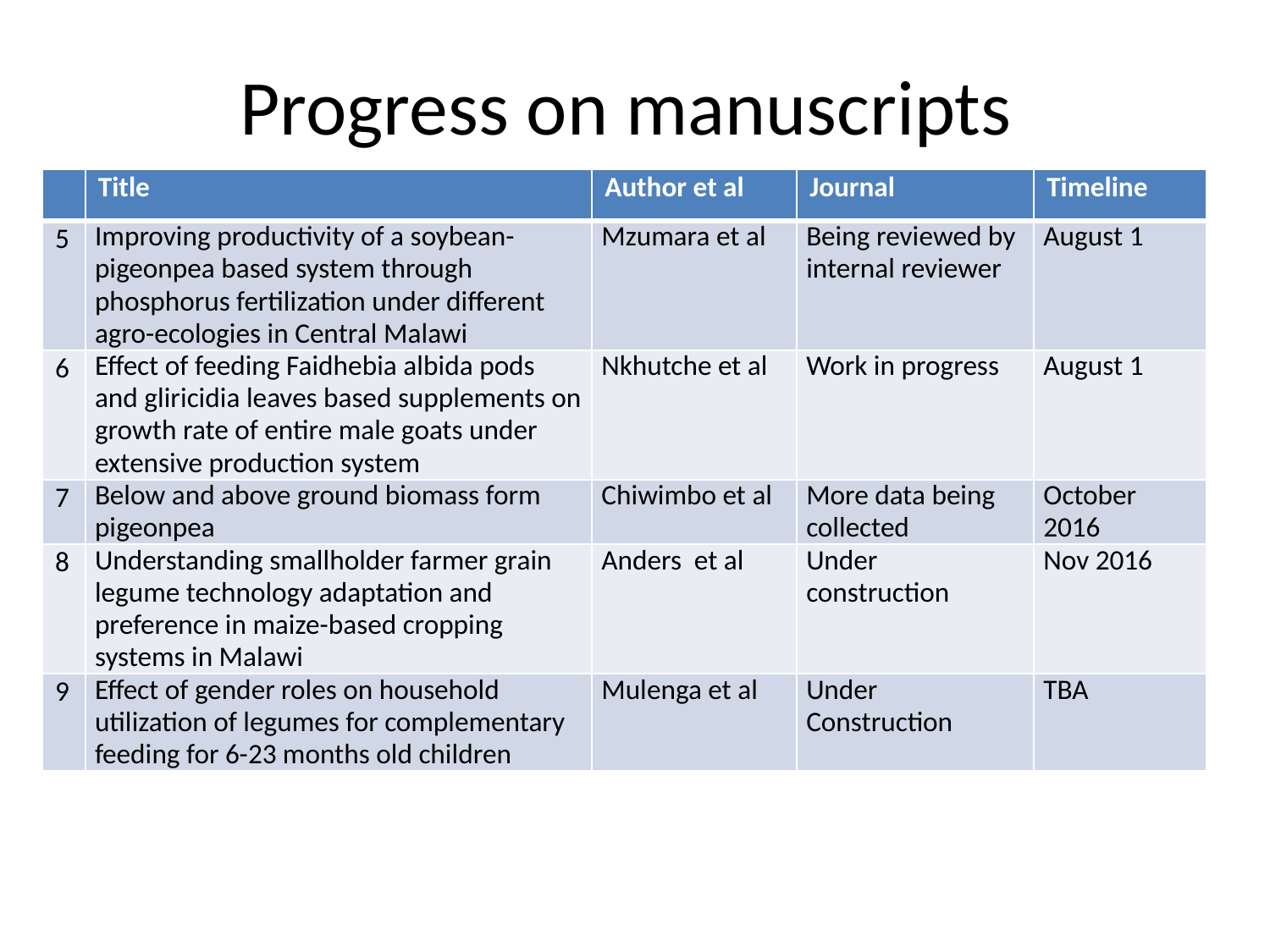

# Progress on manuscripts
|  | Title | Author et al | Journal | Timeline |
| --- | --- | --- | --- | --- |
| 5 | Improving productivity of a soybean-pigeonpea based system through phosphorus fertilization under different agro-ecologies in Central Malawi | Mzumara et al | Being reviewed by internal reviewer | August 1 |
| 6 | Effect of feeding Faidhebia albida pods and gliricidia leaves based supplements on growth rate of entire male goats under extensive production system | Nkhutche et al | Work in progress | August 1 |
| 7 | Below and above ground biomass form pigeonpea | Chiwimbo et al | More data being collected | October 2016 |
| 8 | Understanding smallholder farmer grain legume technology adaptation and preference in maize-based cropping systems in Malawi | Anders et al | Under construction | Nov 2016 |
| 9 | Effect of gender roles on household utilization of legumes for complementary feeding for 6-23 months old children | Mulenga et al | Under Construction | TBA |